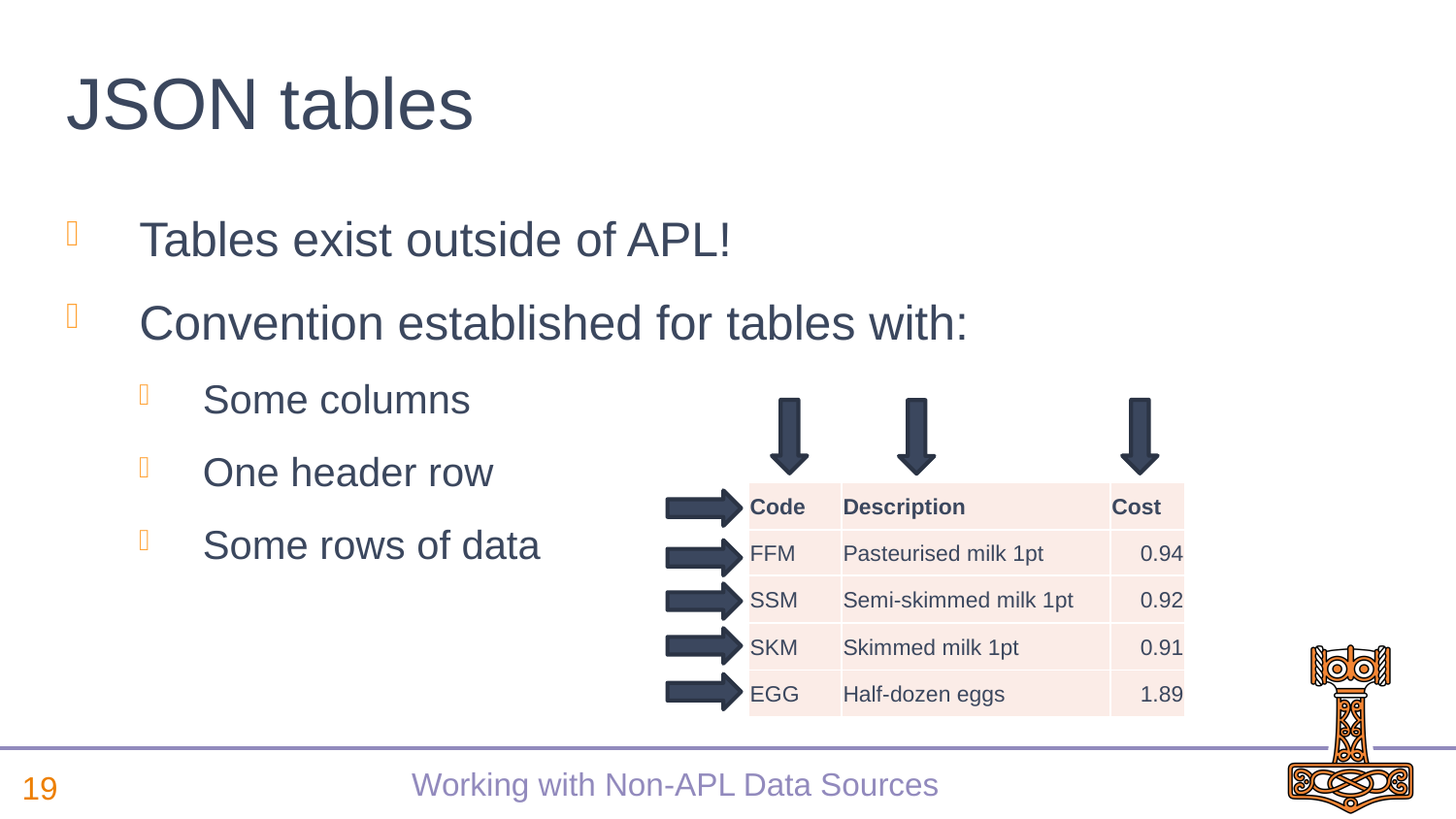

# JSON tables
Tables exist outside of APL!
Convention established for tables with:
Some columns
One header row
Some rows of data

| Code | Description | Cost |
| --- | --- | --- |
| FFM | Pasteurised milk 1pt | 0.94 |
| SSM | Semi-skimmed milk 1pt | 0.92 |
| SKM | Skimmed milk 1pt | 0.91 |
| EGG | Half-dozen eggs | 1.89 |